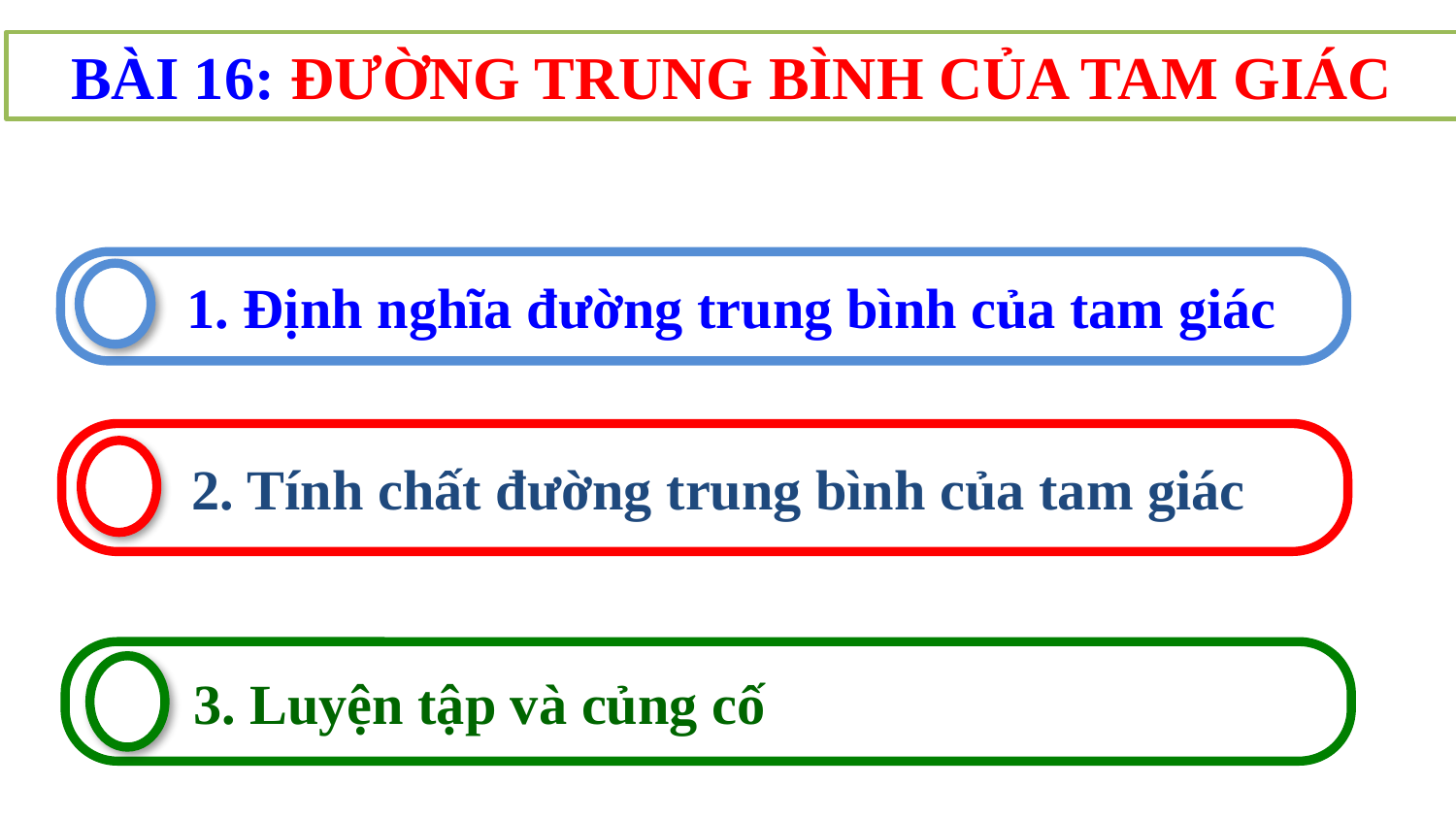

BÀI 16: ĐƯỜNG TRUNG BÌNH CỦA TAM GIÁC
    1. Định nghĩa đường trung bình của tam giác

  2. Tính chất đường trung bình của tam giác

       3. Luyện tập và củng cố